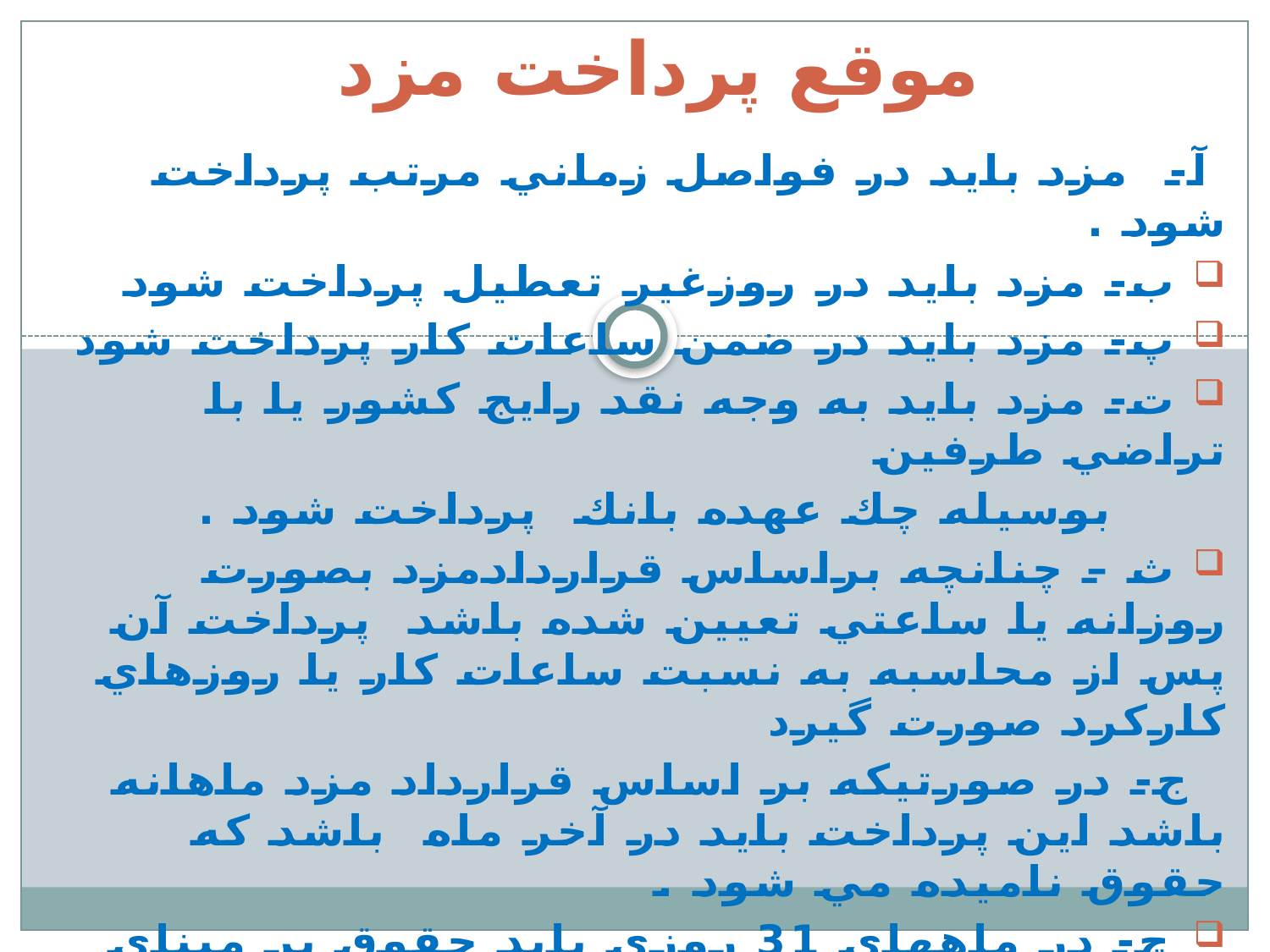

# موقع پرداخت مزد
 آ-  مزد بايد در فواصل زماني مرتب پرداخت شود .
 ب- مزد بايد در روزغير تعطيل پرداخت شود
 پ- مزد بايد در ضمن ساعات كار پرداخت شود
 ت- مزد بايد به وجه نقد رايج كشور يا با تراضي طرفين
      بوسيله چك عهده بانك  پرداخت شود .
 ث – چنانچه براساس قراردادمزد بصورت روزانه يا ساعتي تعيين شده باشد  پرداخت آن پس از محاسبه به نسبت ساعات كار يا روزهاي كاركرد صورت گيرد
  ج- در صورتيكه بر اساس قرارداد مزد ماهانه باشد اين پرداخت بايد در آخر ماه  باشد كه حقوق ناميده مي شود .
 چ- در ماههاي 31 روزي بايد حقوق بر مبناي 31 روز محاسبه و به كارگر   پرداخت شود